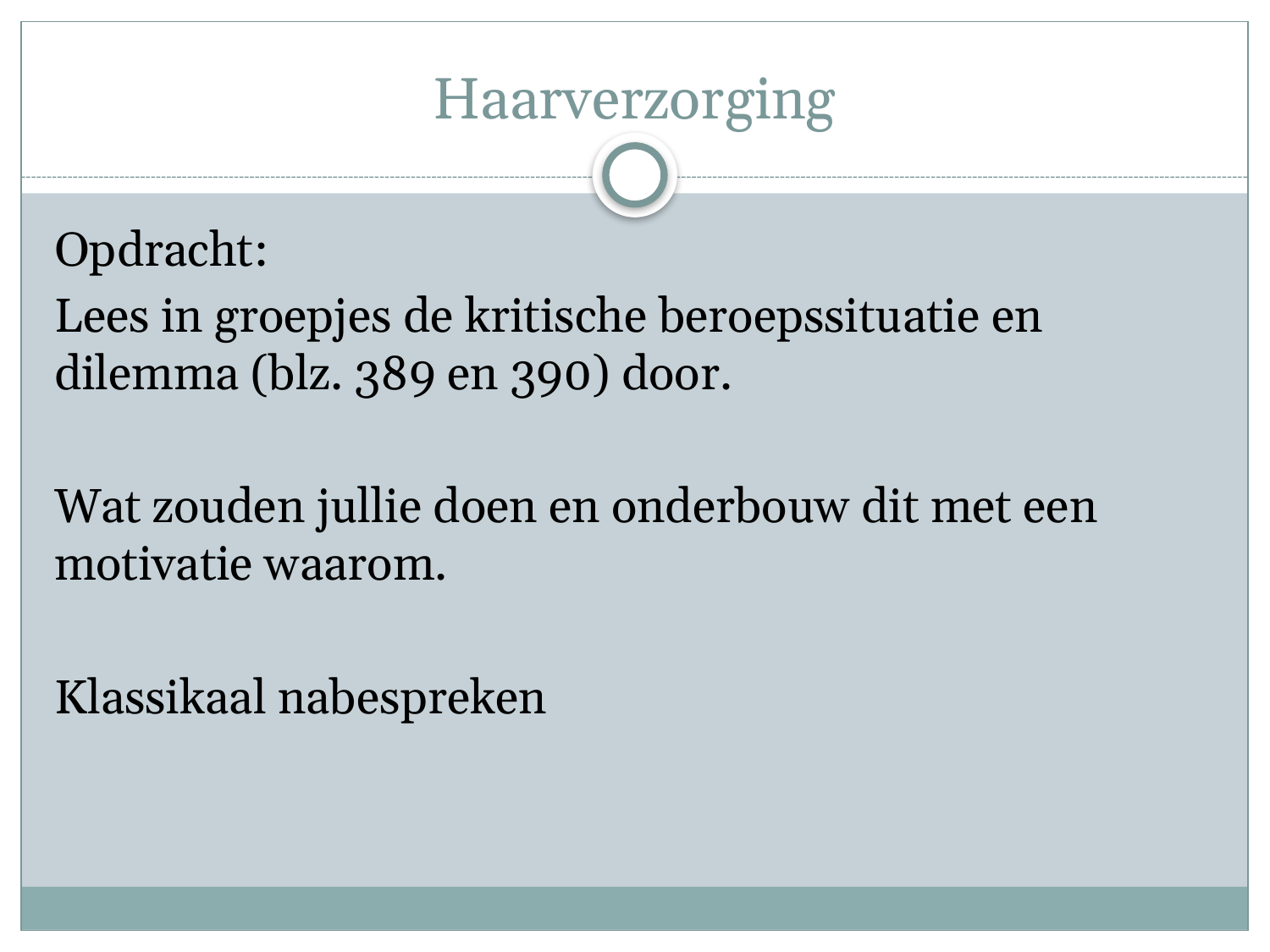

# Haarverzorging
Opdracht:
Lees in groepjes de kritische beroepssituatie en dilemma (blz. 389 en 390) door.

Wat zouden jullie doen en onderbouw dit met een motivatie waarom.

Klassikaal nabespreken